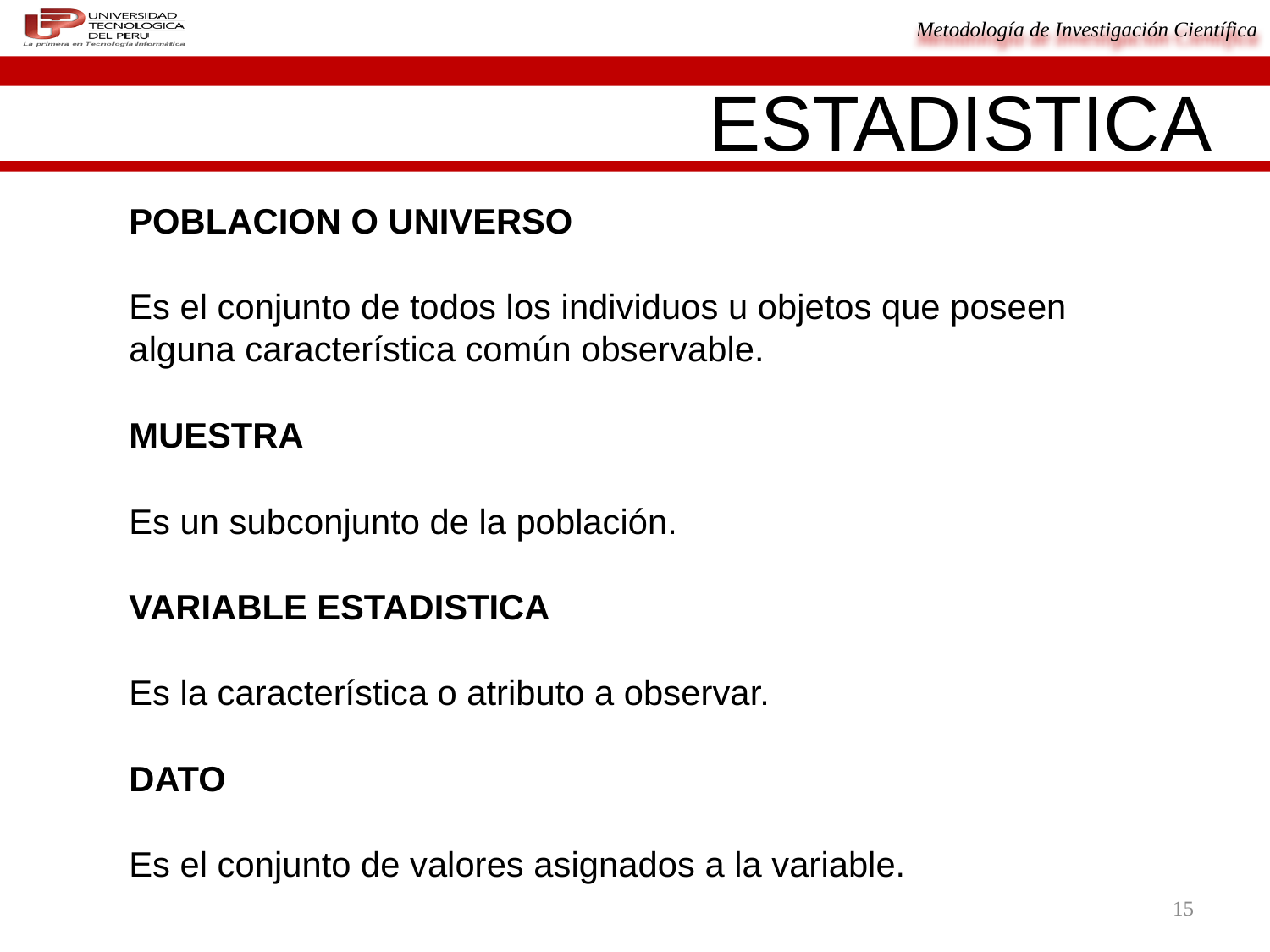

ESTADISTICA
POBLACION O UNIVERSO
Es el conjunto de todos los individuos u objetos que poseen alguna característica común observable.
MUESTRA
Es un subconjunto de la población.
VARIABLE ESTADISTICA
Es la característica o atributo a observar.
DATO
Es el conjunto de valores asignados a la variable.
15